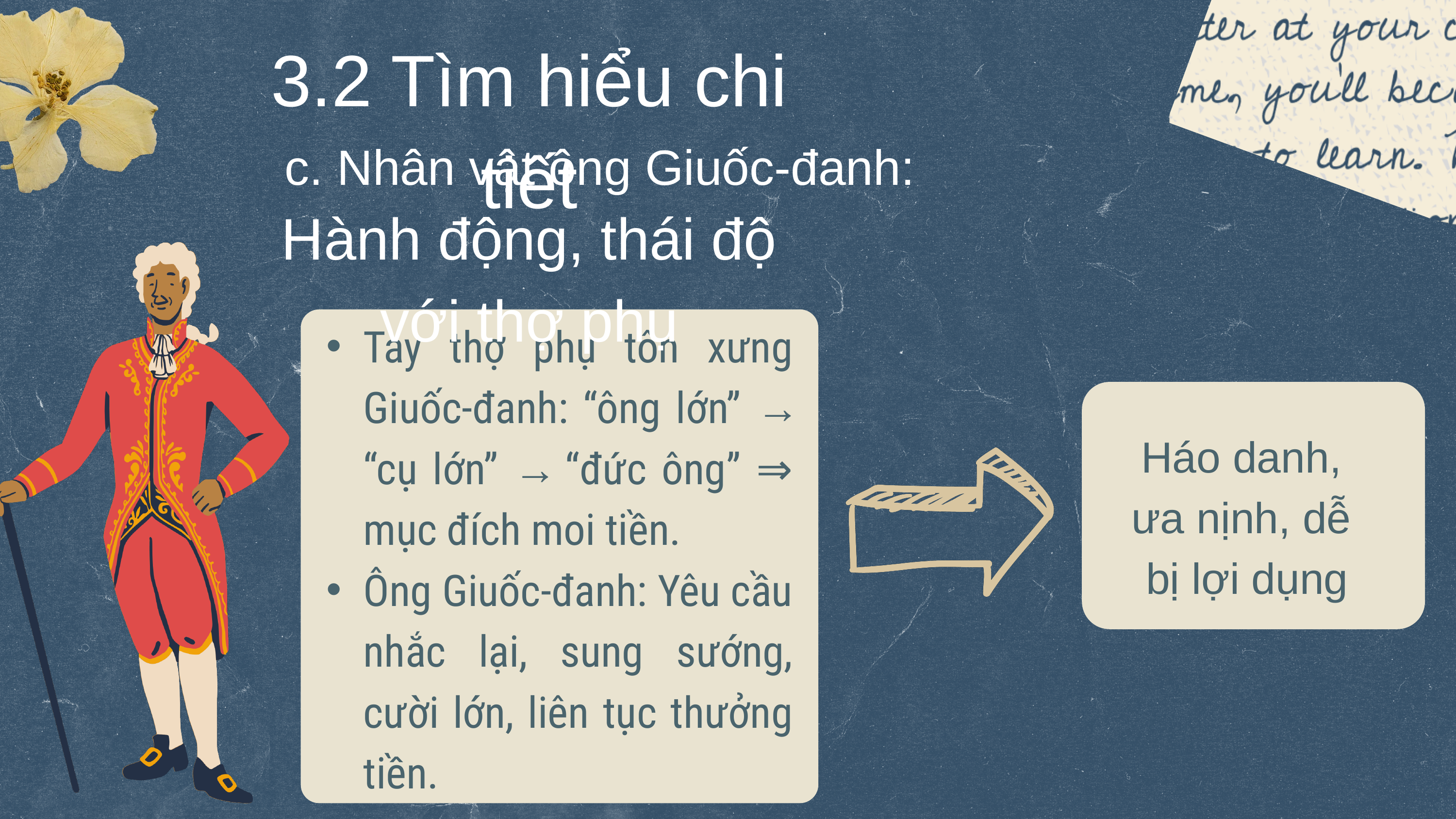

3.2 Tìm hiểu chi tiết
c. Nhân vật ông Giuốc-đanh:
Hành động, thái độ với thợ phụ

Tay thợ phụ tôn xưng Giuốc-đanh: “ông lớn” → “cụ lớn” → “đức ông” ⇒ mục đích moi tiền.
Ông Giuốc-đanh: Yêu cầu nhắc lại, sung sướng, cười lớn, liên tục thưởng tiền.

Háo danh,
ưa nịnh, dễ
bị lợi dụng